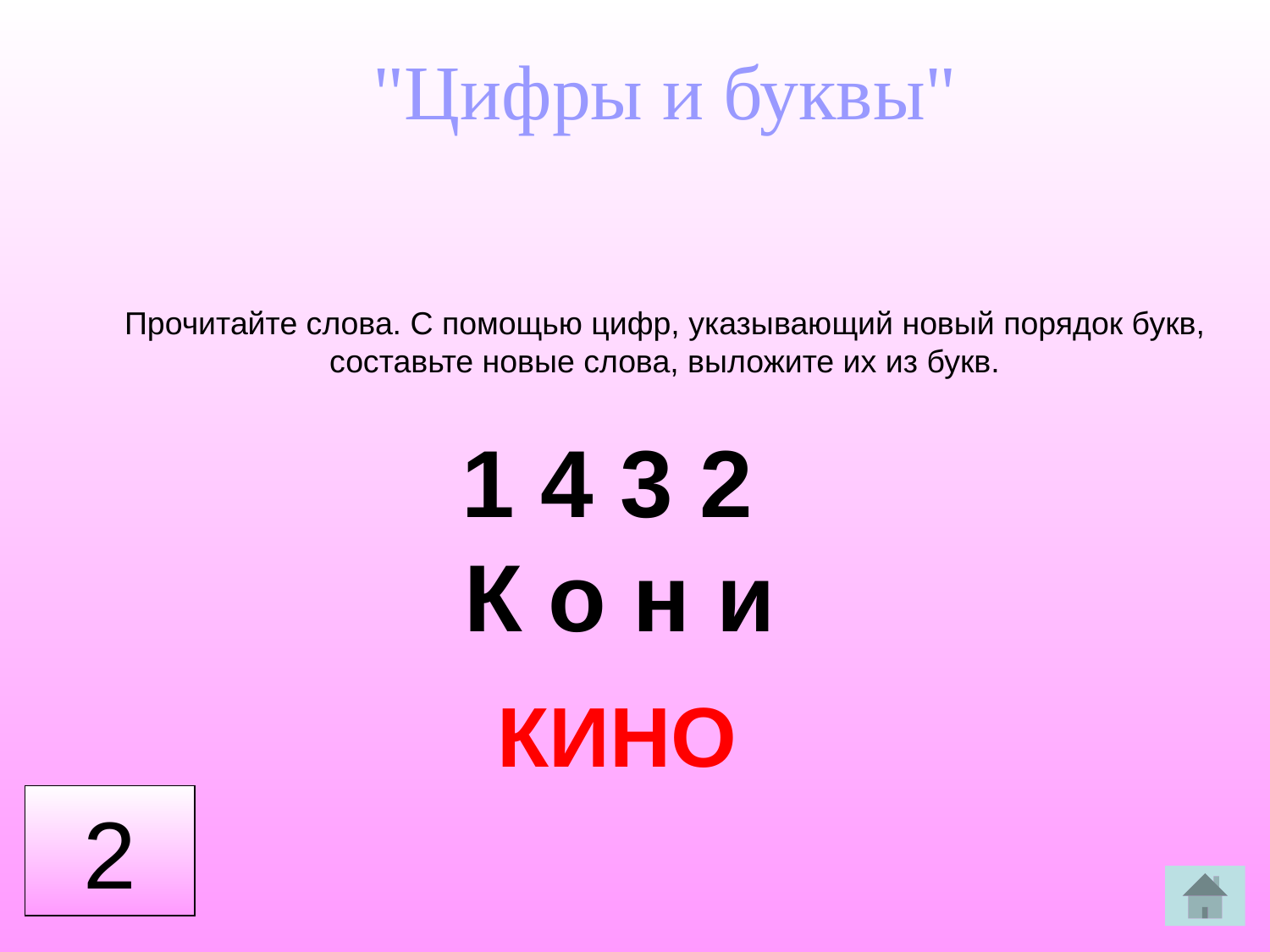

"Цифры и буквы"
Прочитайте слова. С помощью цифр, указывающий новый порядок букв, составьте новые слова, выложите их из букв.
1 4 3 2
 К о н и
КИНО
2